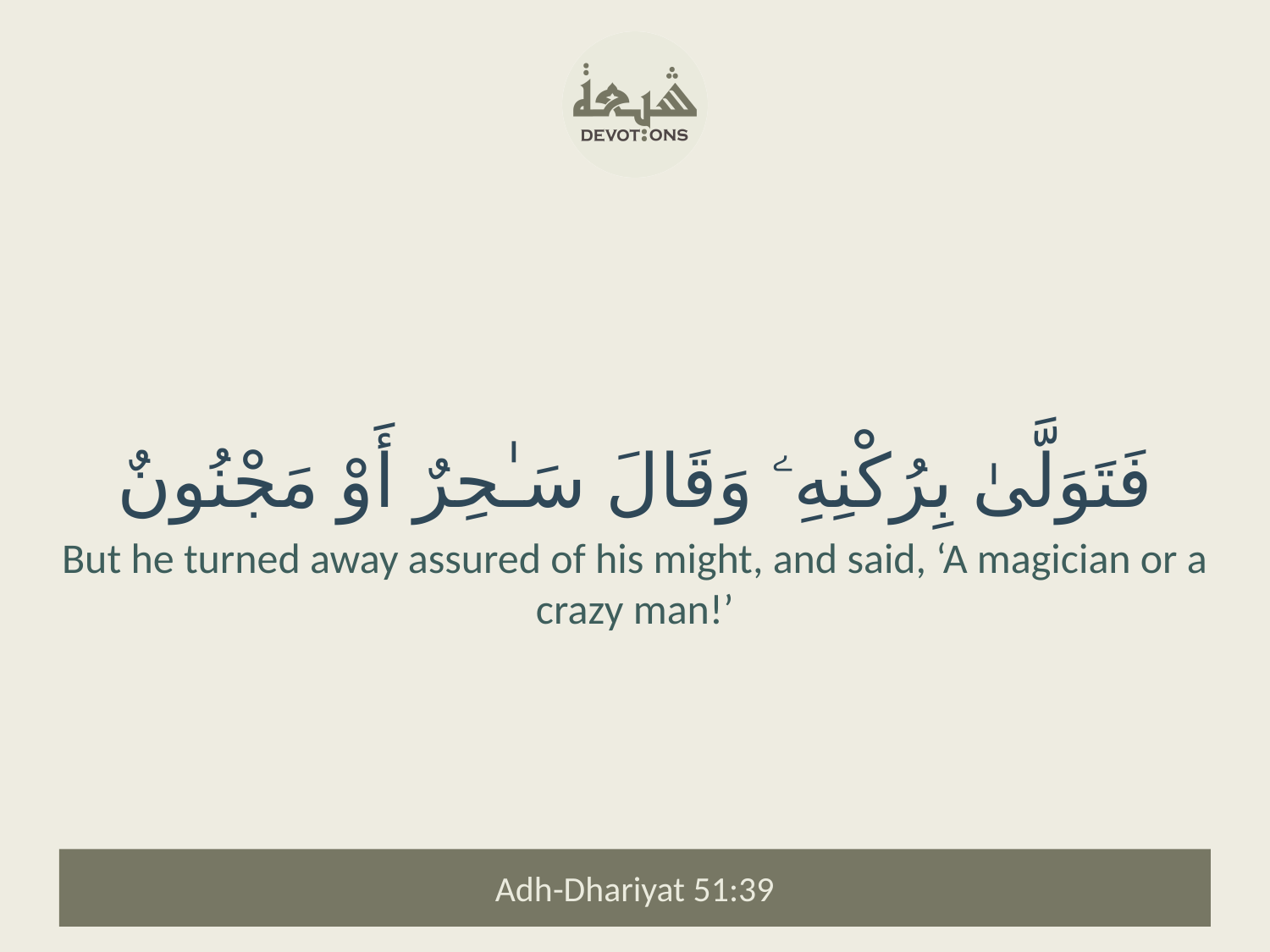

فَتَوَلَّىٰ بِرُكْنِهِۦ وَقَالَ سَـٰحِرٌ أَوْ مَجْنُونٌ
But he turned away assured of his might, and said, ‘A magician or a crazy man!’
Adh-Dhariyat 51:39